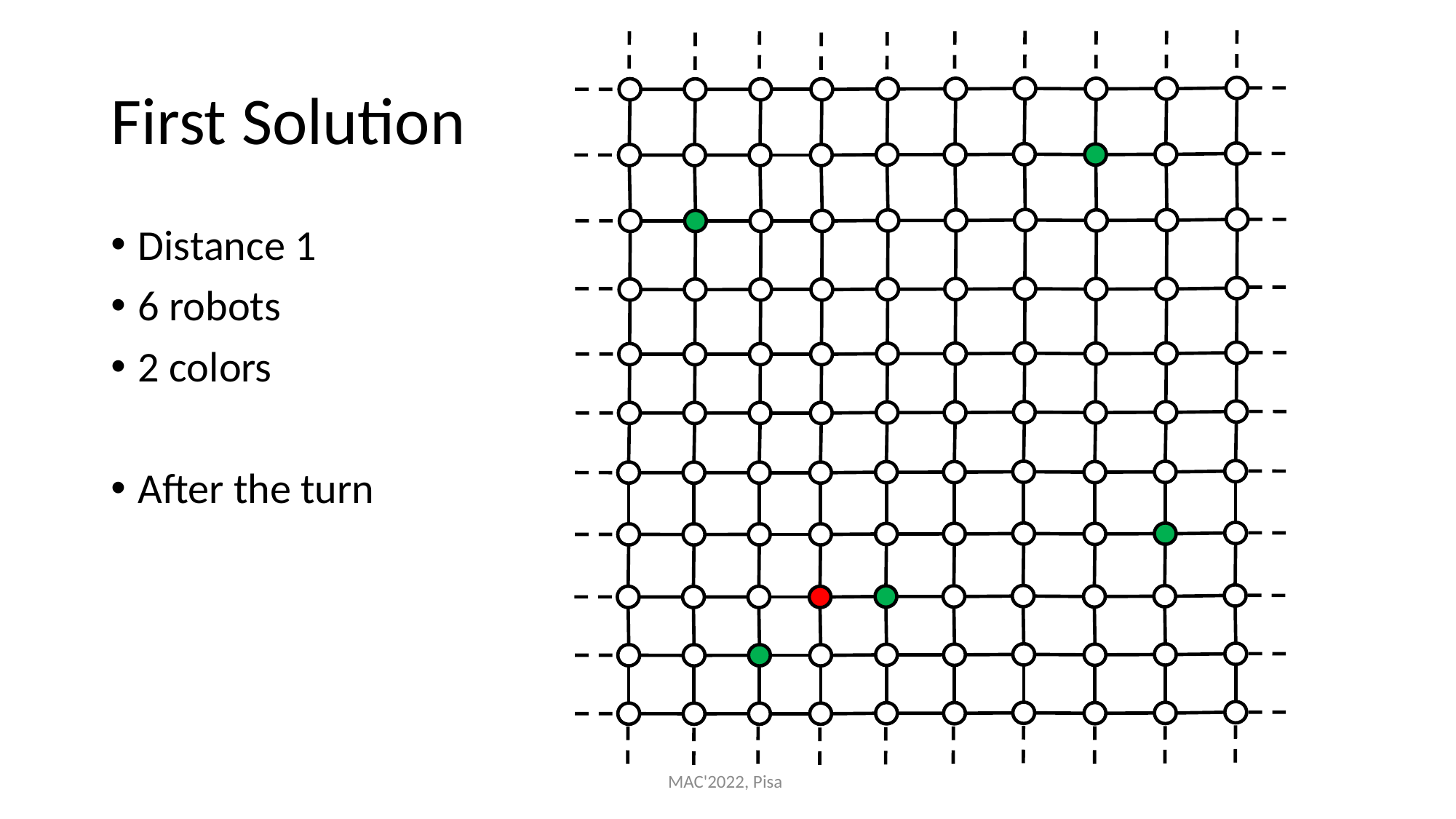

# First Solution
Distance 1
6 robots
2 colors

After the turn
MAC'2022, Pisa